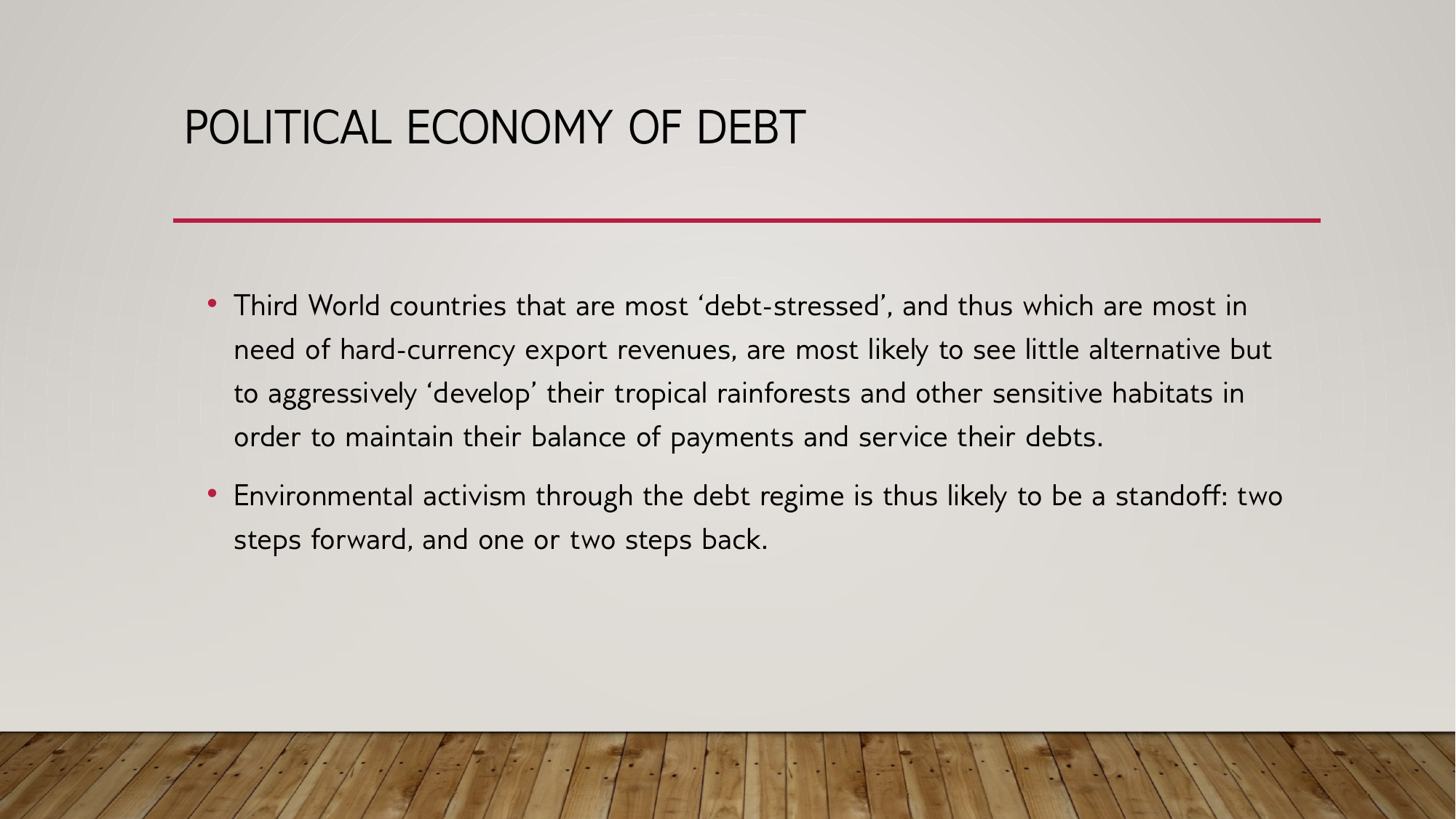

# political economy of debt
Third World countries that are most ‘debt-stressed’, and thus which are most in need of hard-currency export revenues, are most likely to see little alternative but to aggressively ‘develop’ their tropical rainforests and other sensitive habitats in order to maintain their balance of payments and service their debts.
Environmental activism through the debt regime is thus likely to be a standoff: two steps forward, and one or two steps back.